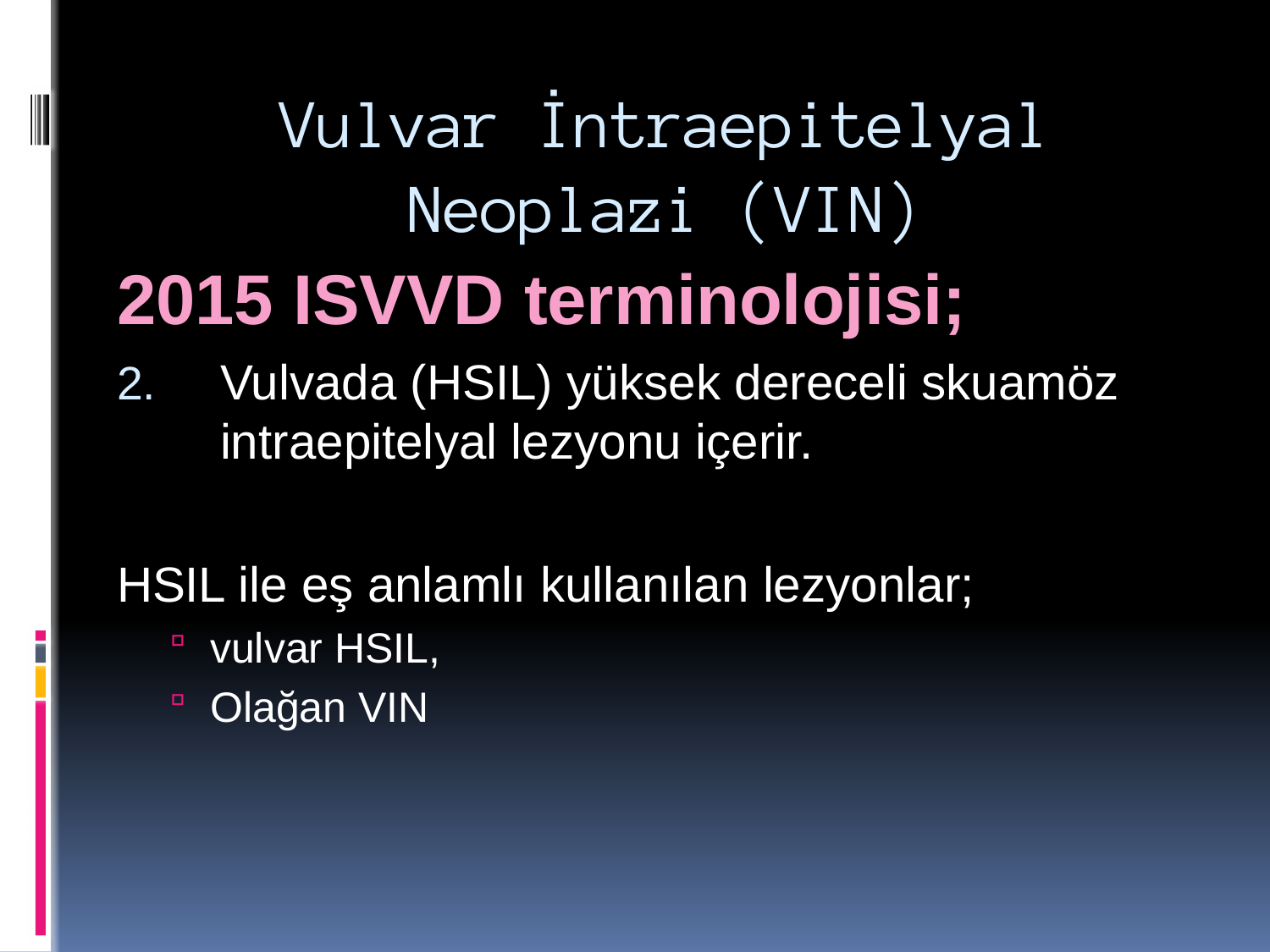

# Vulvar İntraepitelyal Neoplazi (VIN)
2015 ISVVD terminolojisi;
Vulvada (HSIL) yüksek dereceli skuamöz intraepitelyal lezyonu içerir.

HSIL ile eş anlamlı kullanılan lezyonlar;
vulvar HSIL,
Olağan VIN